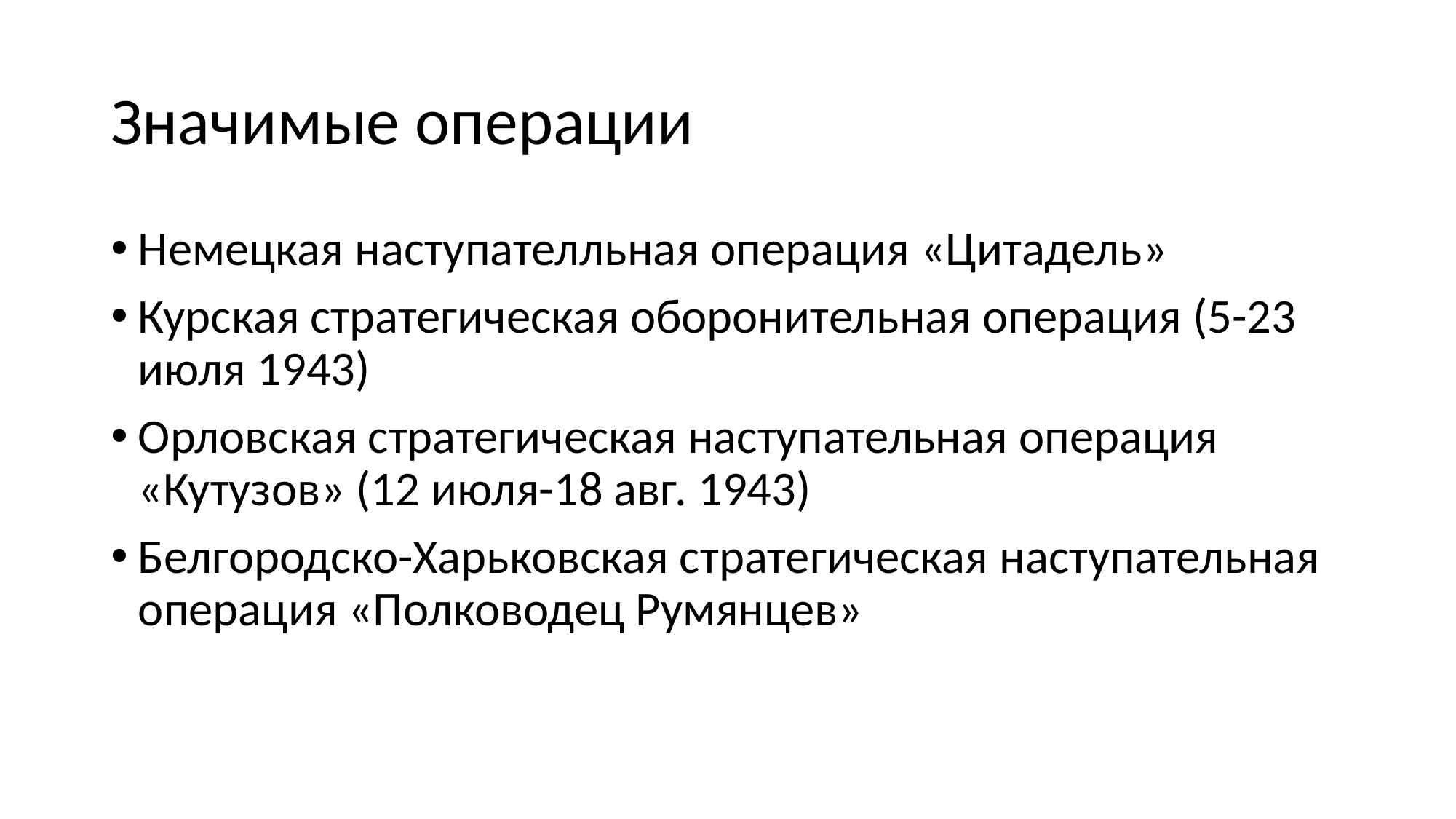

# Значимые операции
Немецкая наступателльная операция «Цитадель»
Курская стратегическая оборонительная операция (5-23 июля 1943)
Орловская стратегическая наступательная операция «Кутузов» (12 июля-18 авг. 1943)
Белгородско-Харьковская стратегическая наступательная операция «Полководец Румянцев»